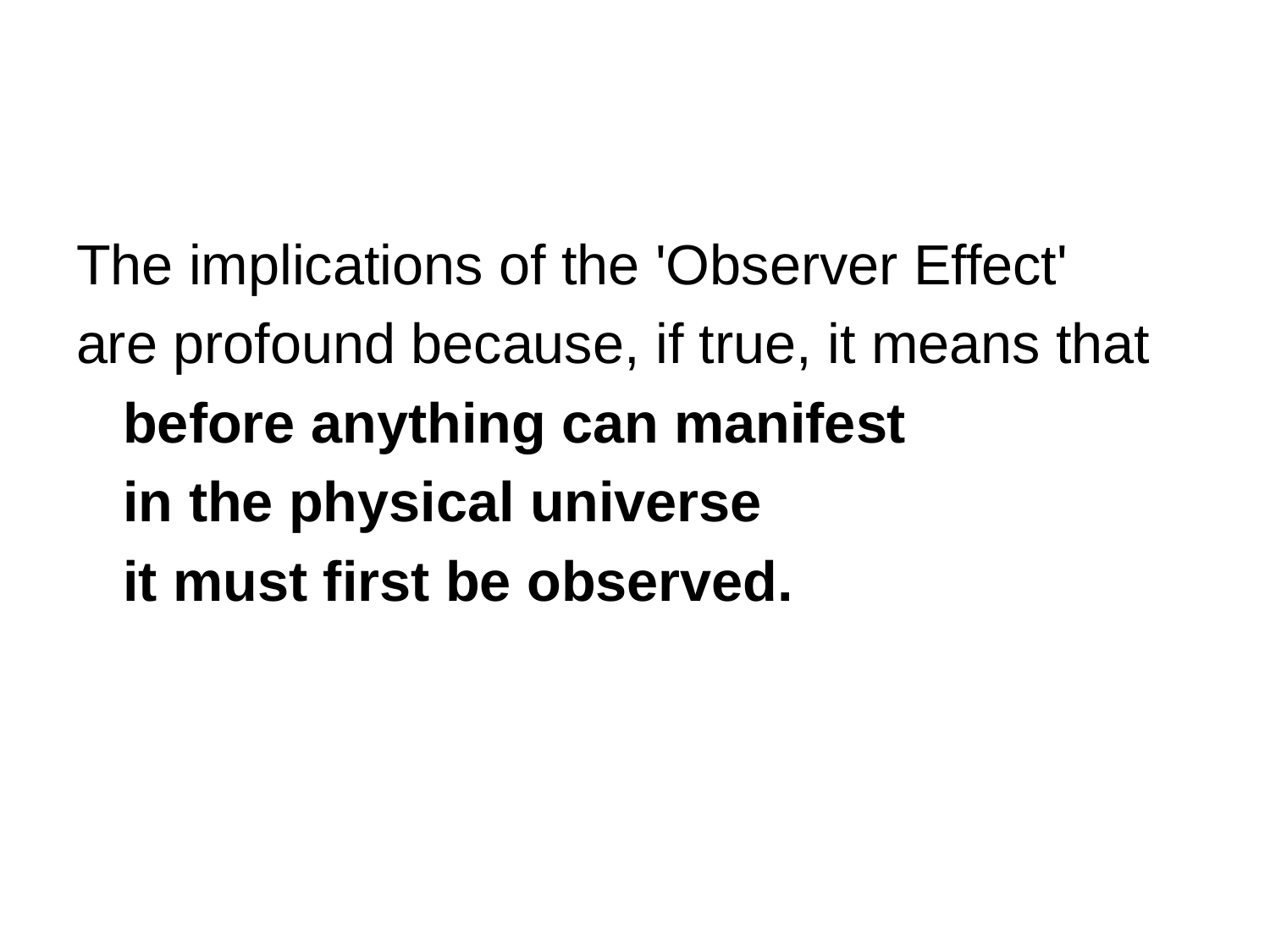

The implications of the 'Observer Effect'
are profound because, if true, it means that
   before anything can manifest
   in the physical universe
   it must first be observed.